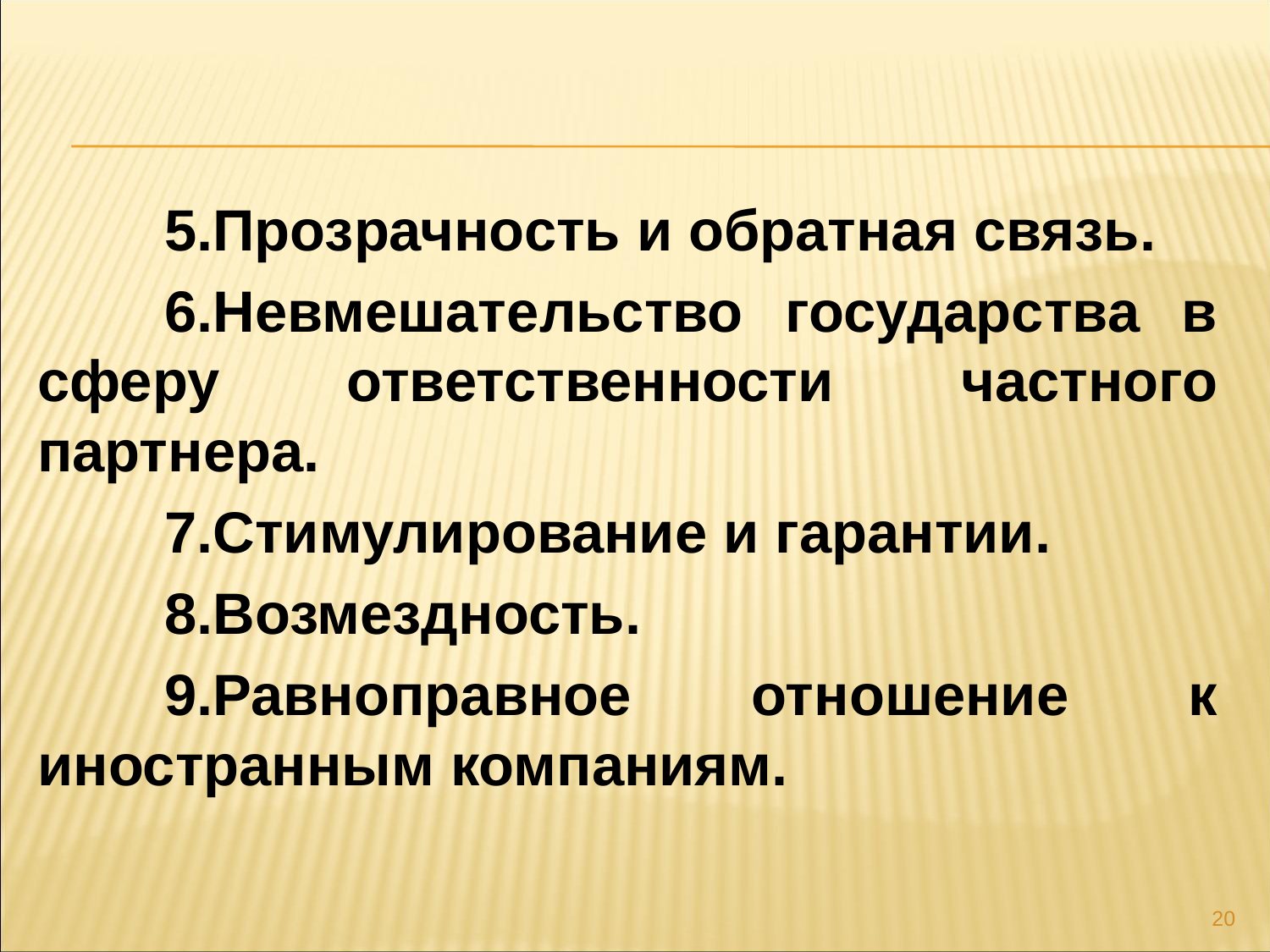

5.Прозрачность и обратная связь.
	6.Невмешательство государства в сферу ответственности частного партнера.
	7.Стимулирование и гарантии.
	8.Возмездность.
	9.Равноправное отношение к иностранным компаниям.

20